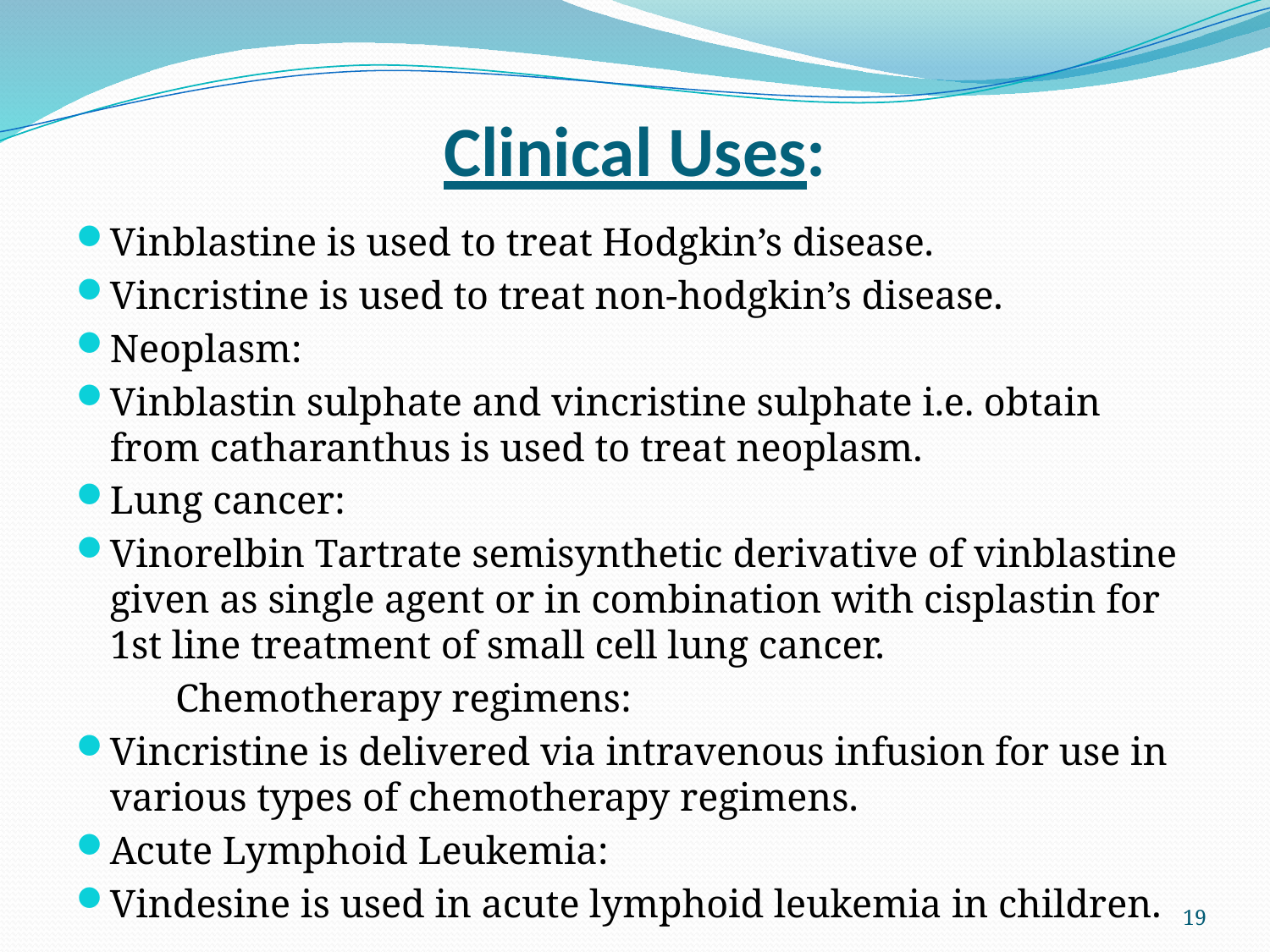

# Clinical Uses:
Vinblastine is used to treat Hodgkin’s disease.
Vincristine is used to treat non-hodgkin’s disease.
Neoplasm:
Vinblastin sulphate and vincristine sulphate i.e. obtain from catharanthus is used to treat neoplasm.
Lung cancer:
Vinorelbin Tartrate semisynthetic derivative of vinblastine given as single agent or in combination with cisplastin for 1st line treatment of small cell lung cancer.
          Chemotherapy regimens:
Vincristine is delivered via intravenous infusion for use in various types of chemotherapy regimens.
Acute Lymphoid Leukemia:
Vindesine is used in acute lymphoid leukemia in children.
19